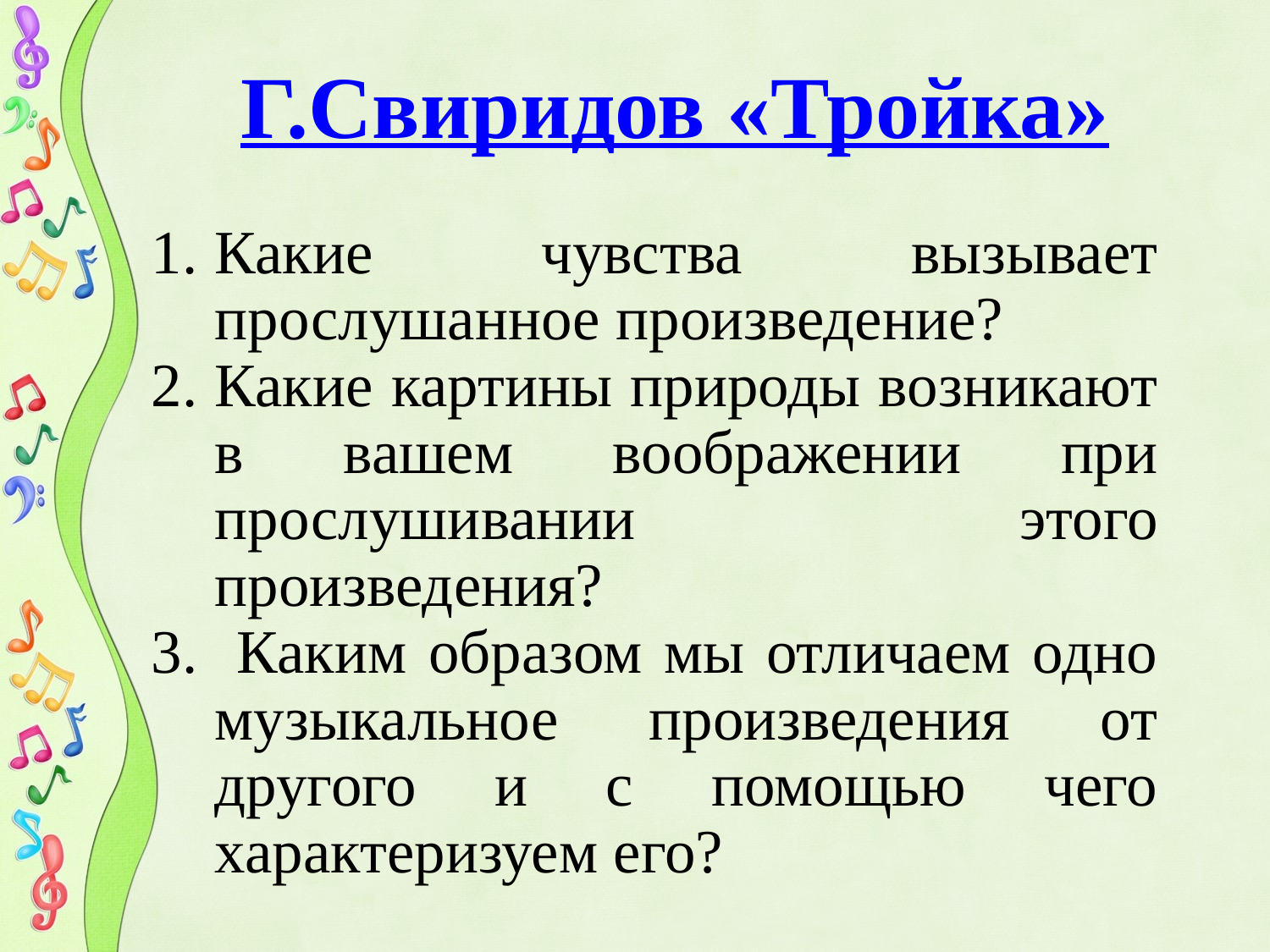

Г.Свиридов «Тройка»

Какие чувства вызывает прослушанное произведение?
Какие картины природы возникают в вашем воображении при прослушивании этого произведения?
 Каким образом мы отличаем одно музыкальное произведения от другого и с помощью чего характеризуем его?